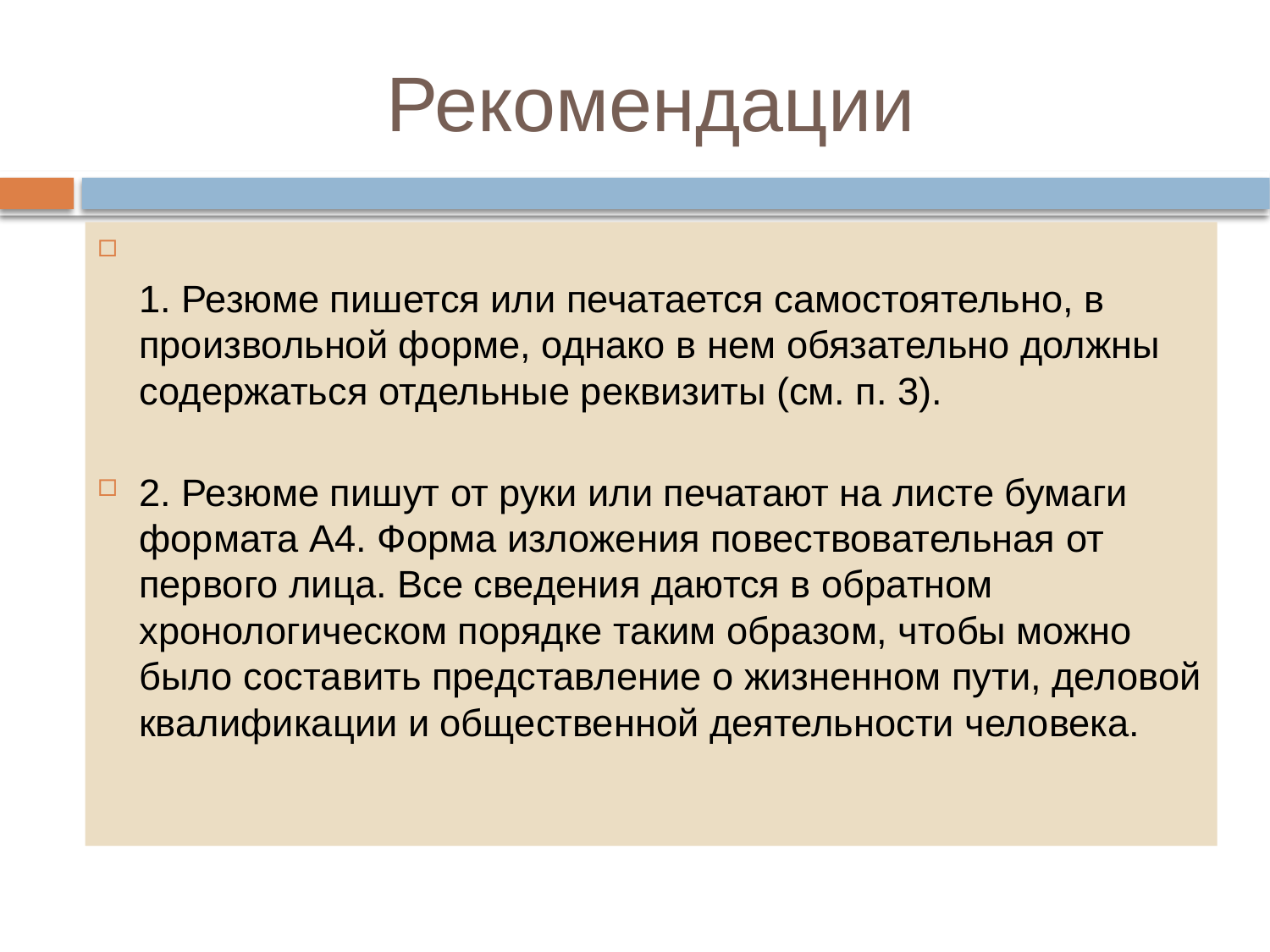

# Рекомендации
1. Резюме пишется или печатается самостоятельно, в произвольной форме, однако в нем обязательно должны содержаться отдельные реквизиты (см. п. 3).
2. Резюме пишут от руки или печатают на листе бумаги формата А4. Форма изложения повествовательная от первого лица. Все сведения даются в обратном хронологическом порядке таким образом, чтобы можно было составить представление о жизненном пути, деловой квалификации и общественной деятельности человека.